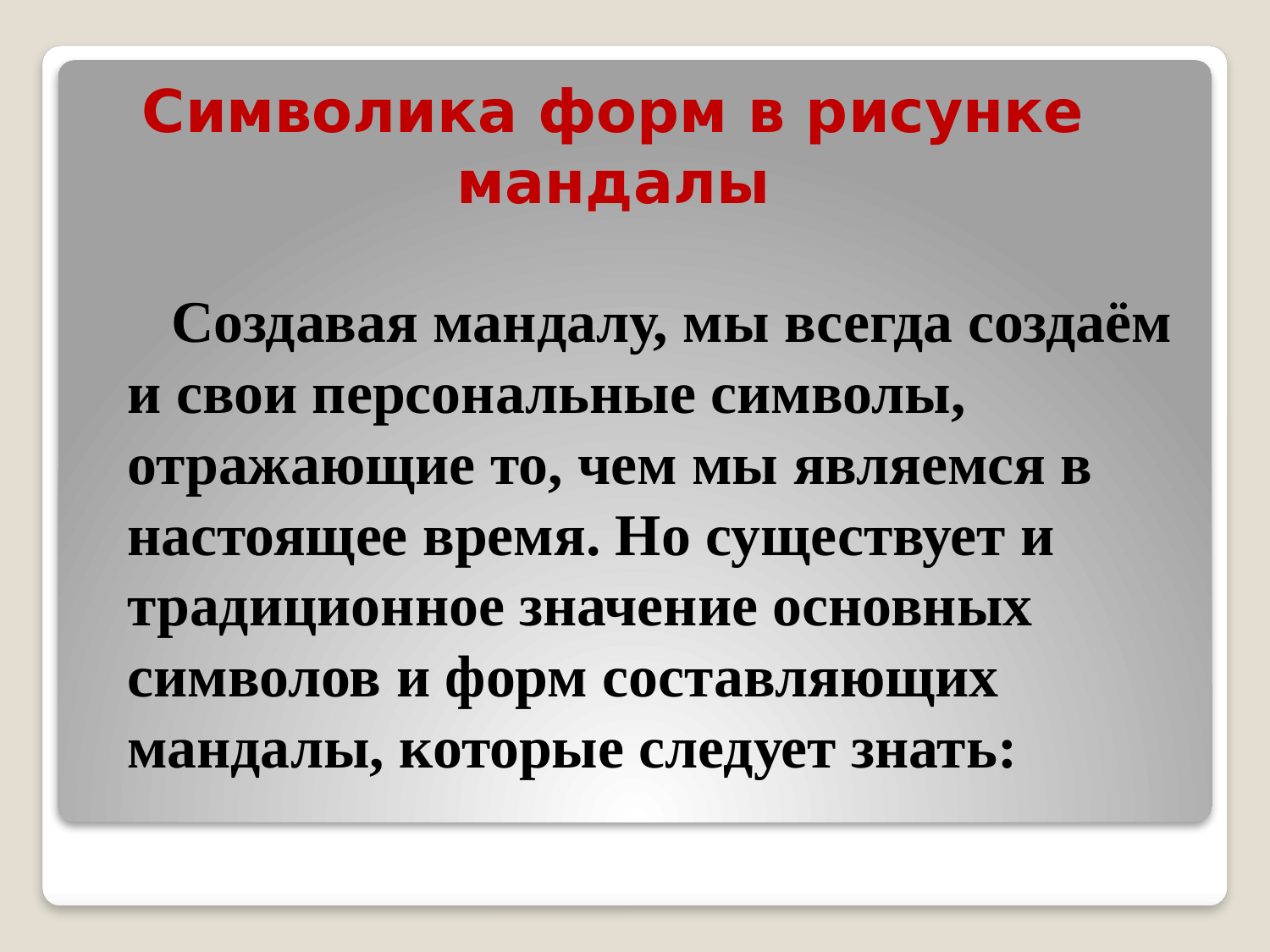

# Символика форм в рисунке мандалы
   Создавая мандалу, мы всегда создаём  и свои персональные символы, отражающие то, чем мы являемся в настоящее время. Но существует и традиционное значение основных символов и форм составляющих мандалы, которые следует знать: